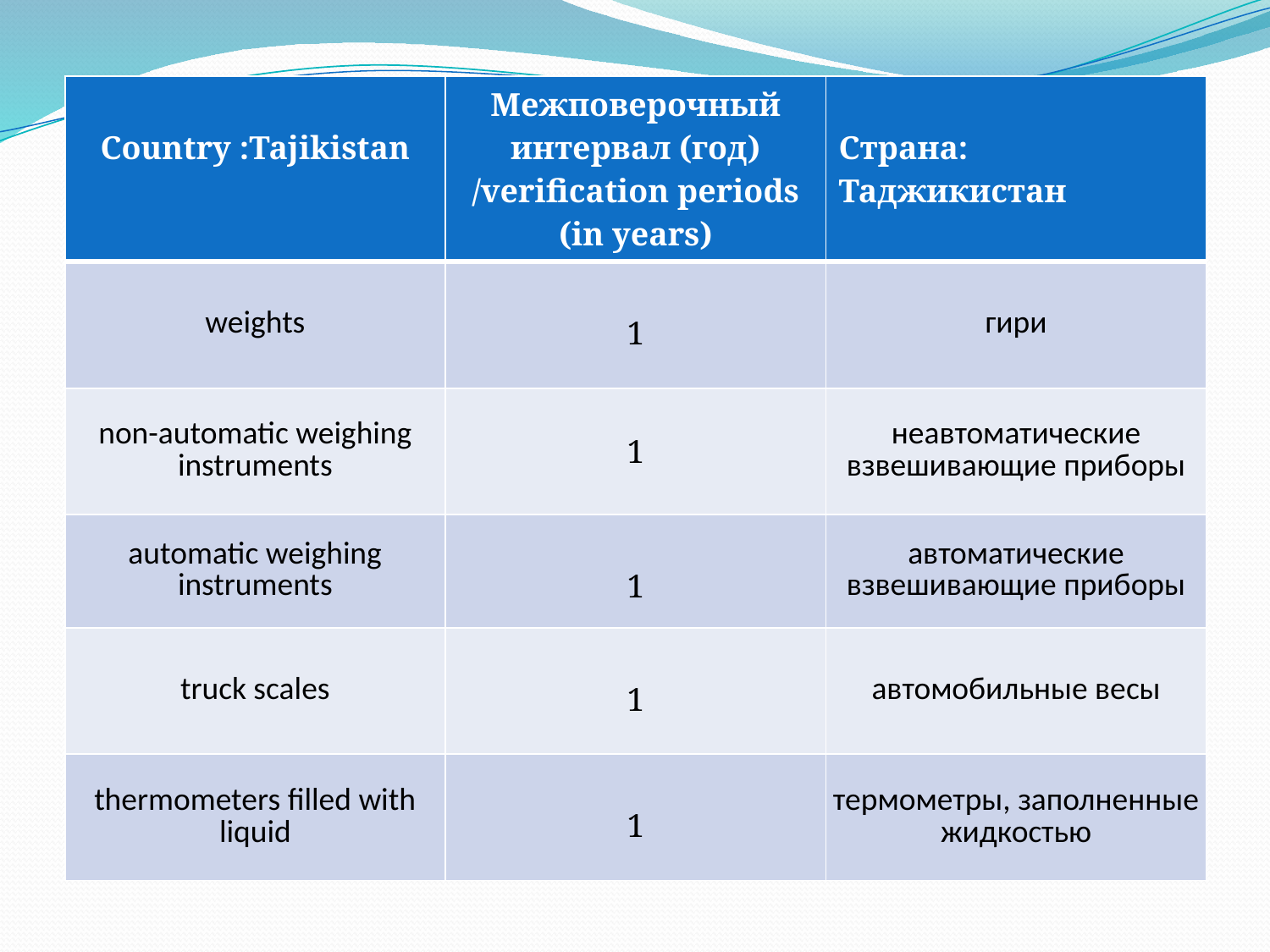

| Country :Tajikistan | Межповерочный интервал (год) /verification periods (in years) | Страна: Таджикистан |
| --- | --- | --- |
| weights | 1 | гири |
| non-automatic weighing instruments | 1 | неавтоматические взвешивающие приборы |
| automatic weighing instruments | 1 | автоматические взвешивающие приборы |
| truck scales | 1 | автомобильные весы |
| thermometers filled with liquid | 1 | термометры, заполненные жидкостью |